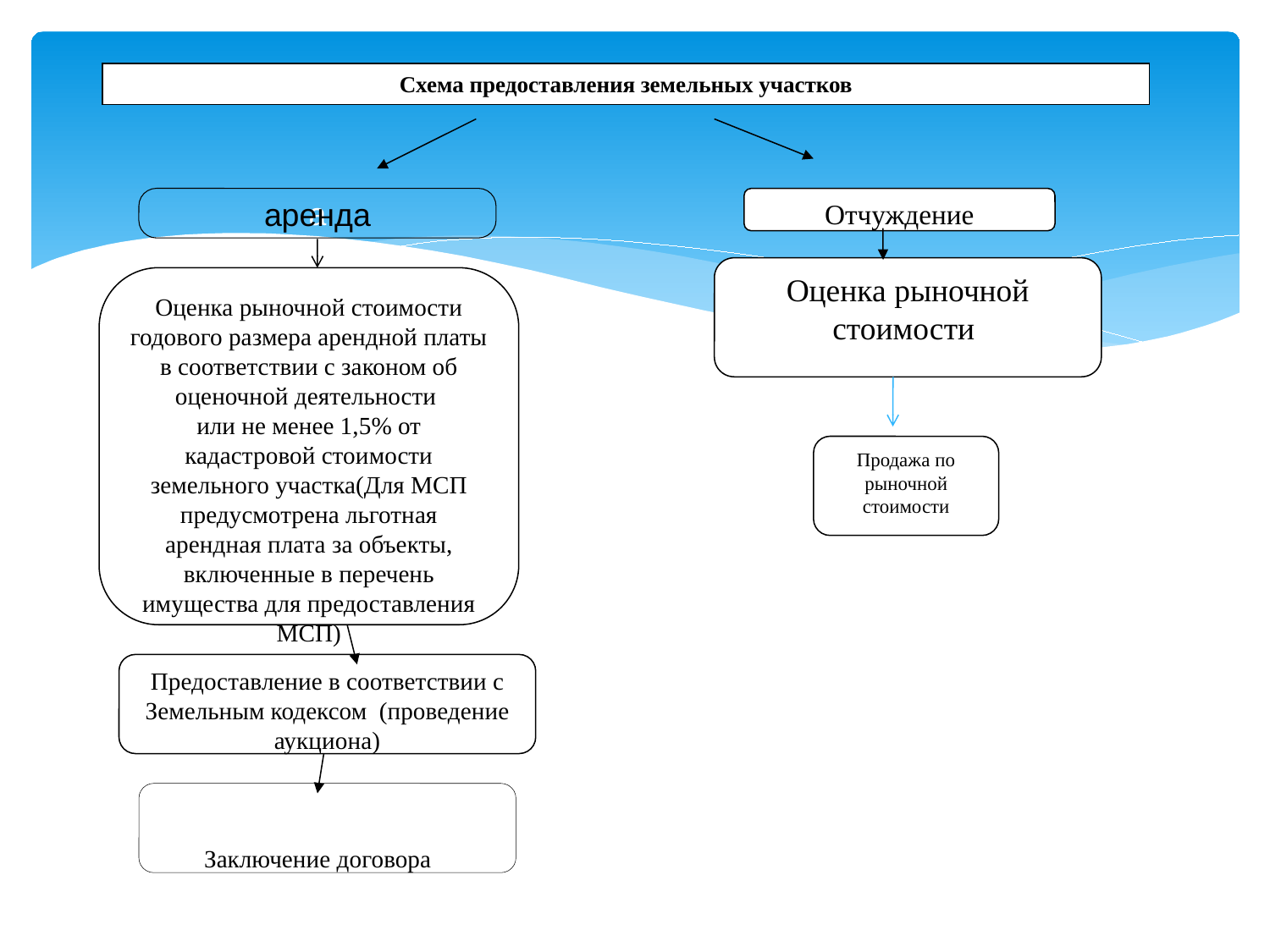

Схема предоставления земельных участков

а
аренда
Отчуждение

Оценка рыночной стоимости
Оценка рыночной стоимости годового размера арендной платы в соответствии с законом об оценочной деятельности
или не менее 1,5% от кадастровой стоимости земельного участка(Для МСП предусмотрена льготная арендная плата за объекты, включенные в перечень имущества для предоставления МСП)

Продажа по рыночной стоимости

Предоставление в соответствии с Земельным кодексом  (проведение аукциона)

           Заключение договора